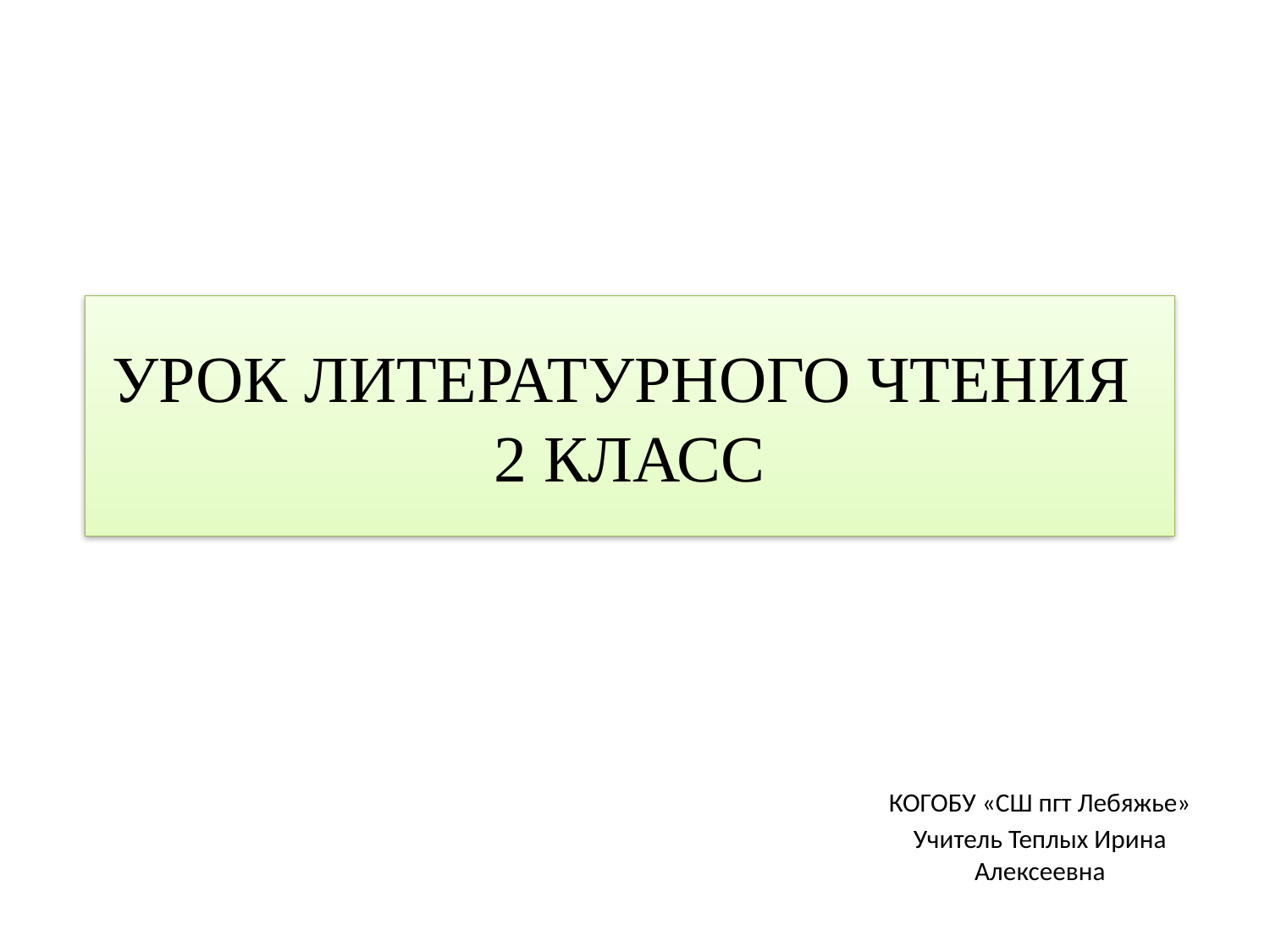

# УРОК ЛИТЕРАТУРНОГО ЧТЕНИЯ 2 КЛАСС

КОГОБУ «СШ пгт Лебяжье»
Учитель Теплых Ирина Алексеевна